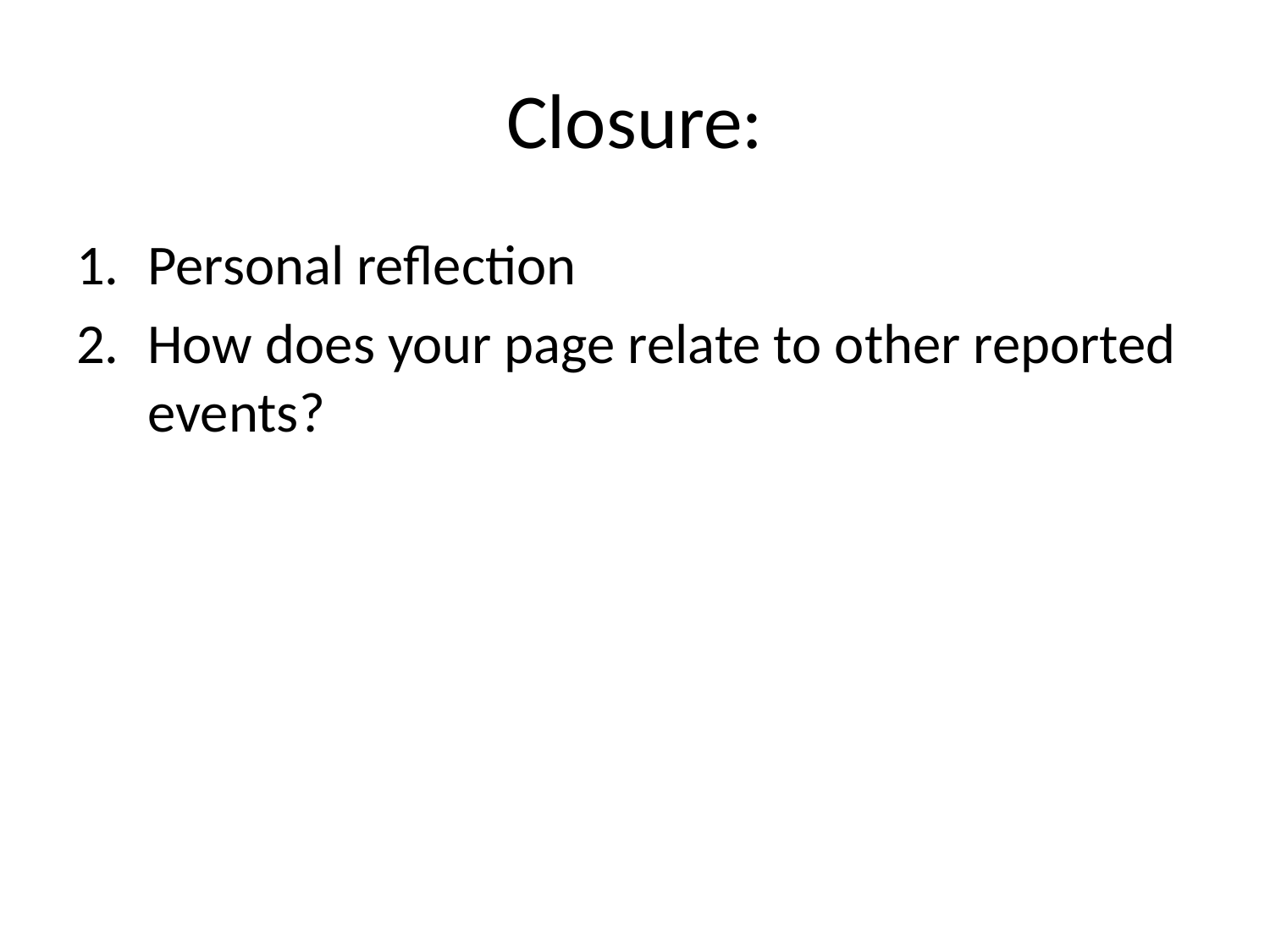

# Closure:
Personal reflection
How does your page relate to other reported events?